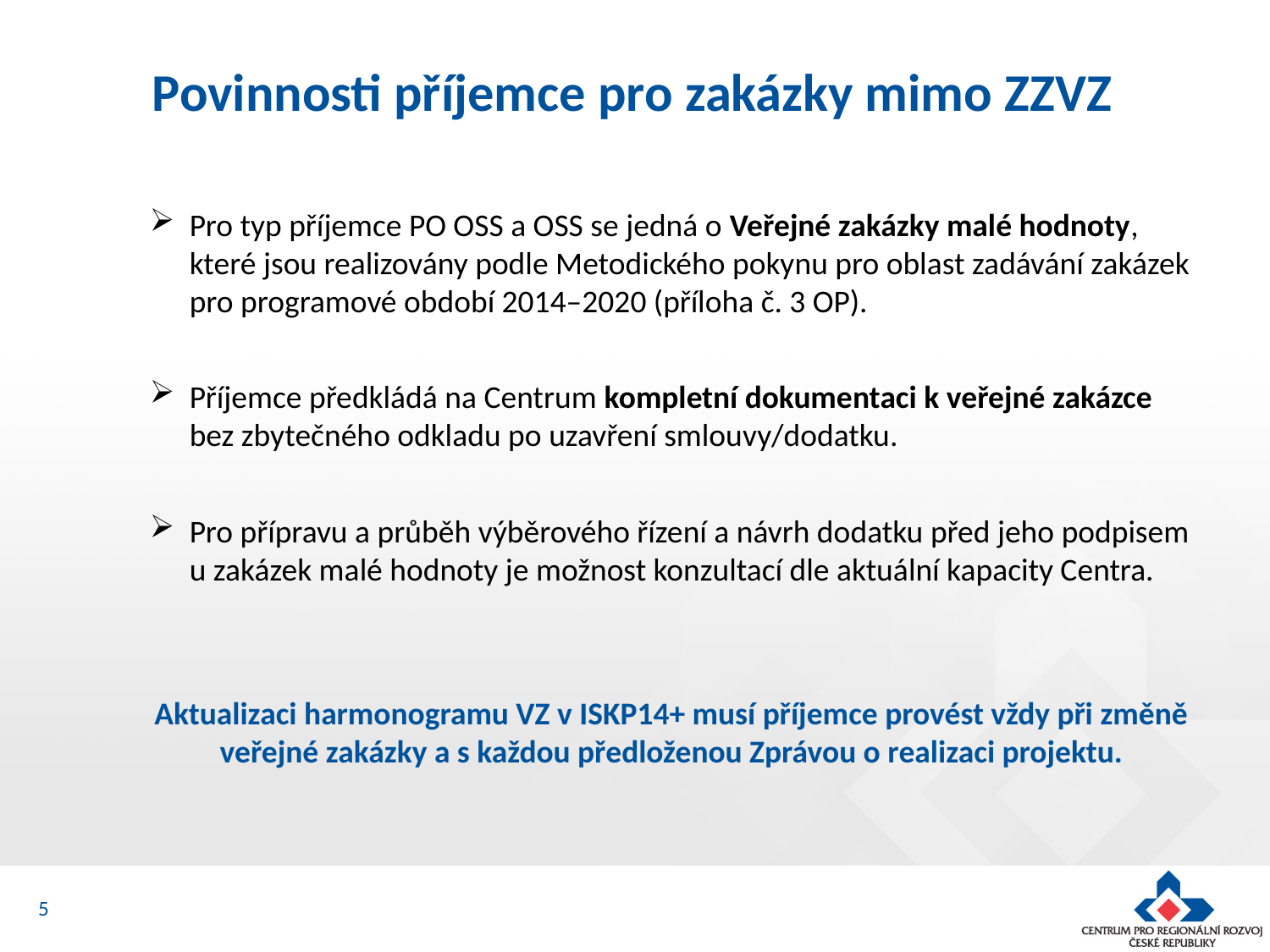

# Povinnosti příjemce pro zakázky mimo ZZVZ

Pro typ příjemce PO OSS a OSS se jedná o Veřejné zakázky malé hodnoty, které jsou realizovány podle Metodického pokynu pro oblast zadávání zakázek pro programové období 2014–2020 (příloha č. 3 OP).

Příjemce předkládá na Centrum kompletní dokumentaci k veřejné zakázce bez zbytečného odkladu po uzavření smlouvy/dodatku.

Pro přípravu a průběh výběrového řízení a návrh dodatku před jeho podpisem u zakázek malé hodnoty je možnost konzultací dle aktuální kapacity Centra.

Aktualizaci harmonogramu VZ v ISKP14+ musí příjemce provést vždy při změně veřejné zakázky a s každou předloženou Zprávou o realizaci projektu.

5